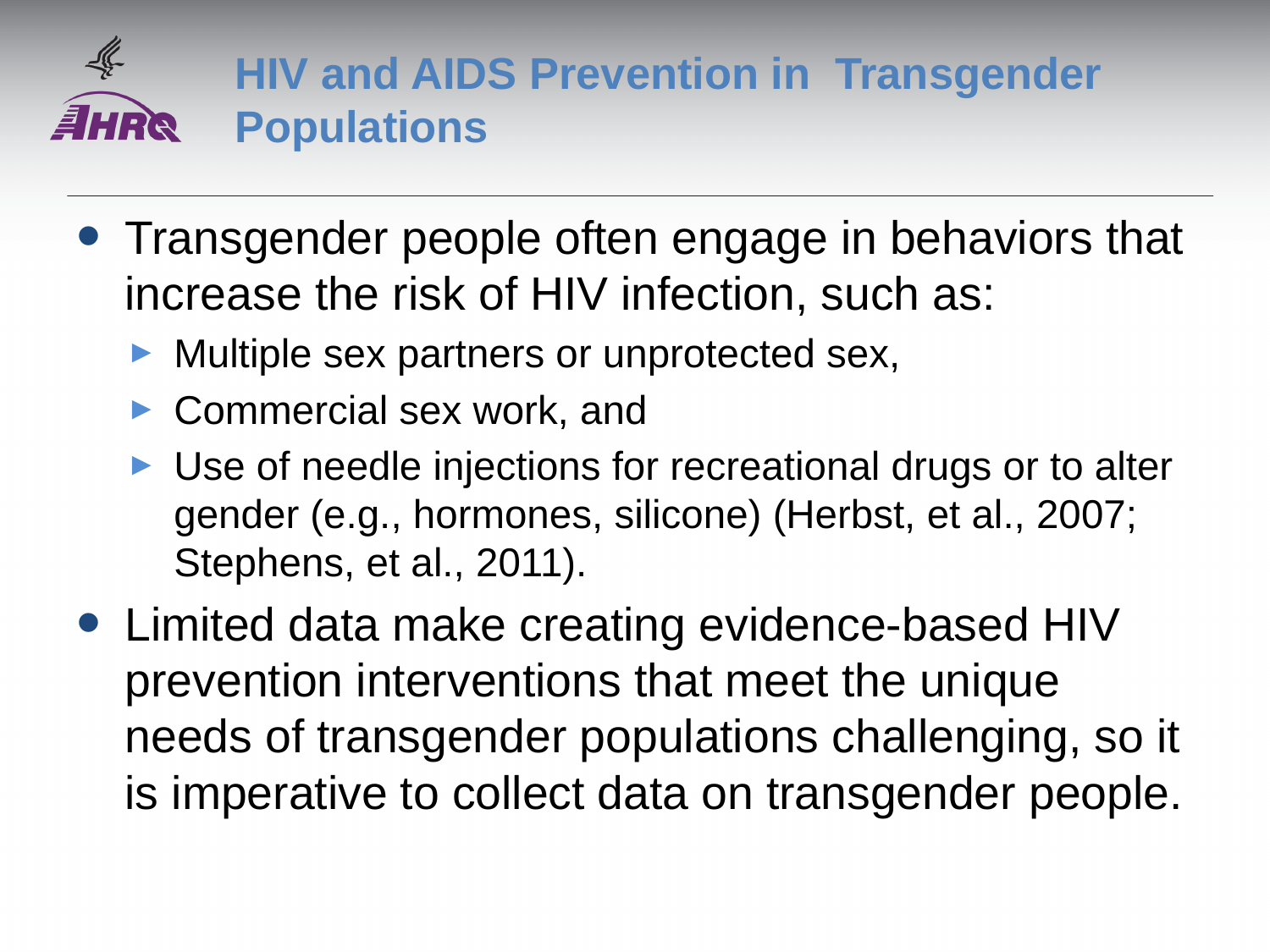

# HIV and AIDS Prevention in  Transgender Populations
Transgender people often engage in behaviors that increase the risk of HIV infection, such as:
Multiple sex partners or unprotected sex,
Commercial sex work, and
Use of needle injections for recreational drugs or to alter gender (e.g., hormones, silicone) (Herbst, et al., 2007; Stephens, et al., 2011).
Limited data make creating evidence-based HIV prevention interventions that meet the unique needs of transgender populations challenging, so it is imperative to collect data on transgender people.